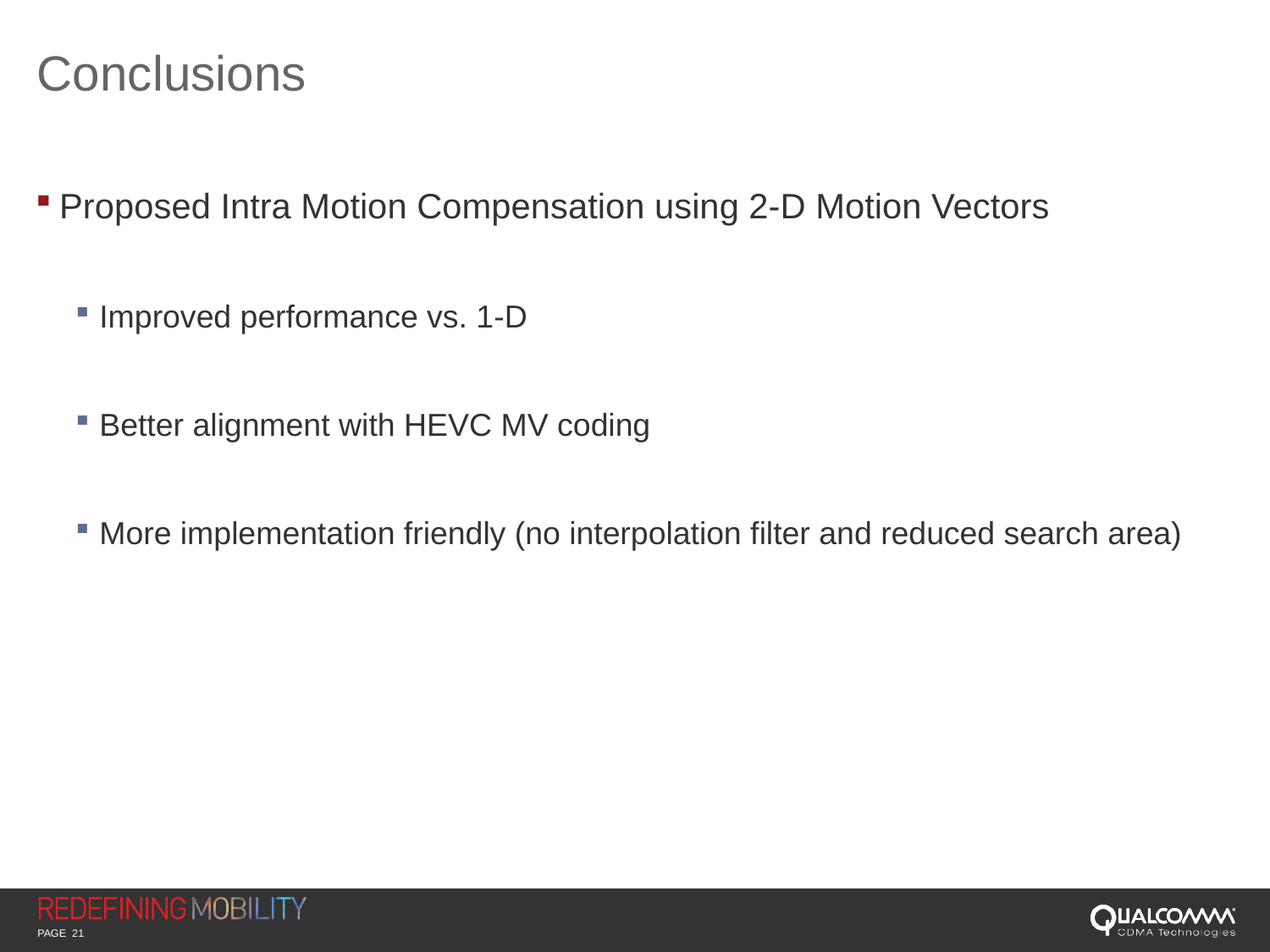

# Conclusions

Proposed Intra Motion Compensation using 2-D Motion Vectors

Improved performance vs. 1-D

Better alignment with HEVC MV coding

More implementation friendly (no interpolation filter and reduced search area)